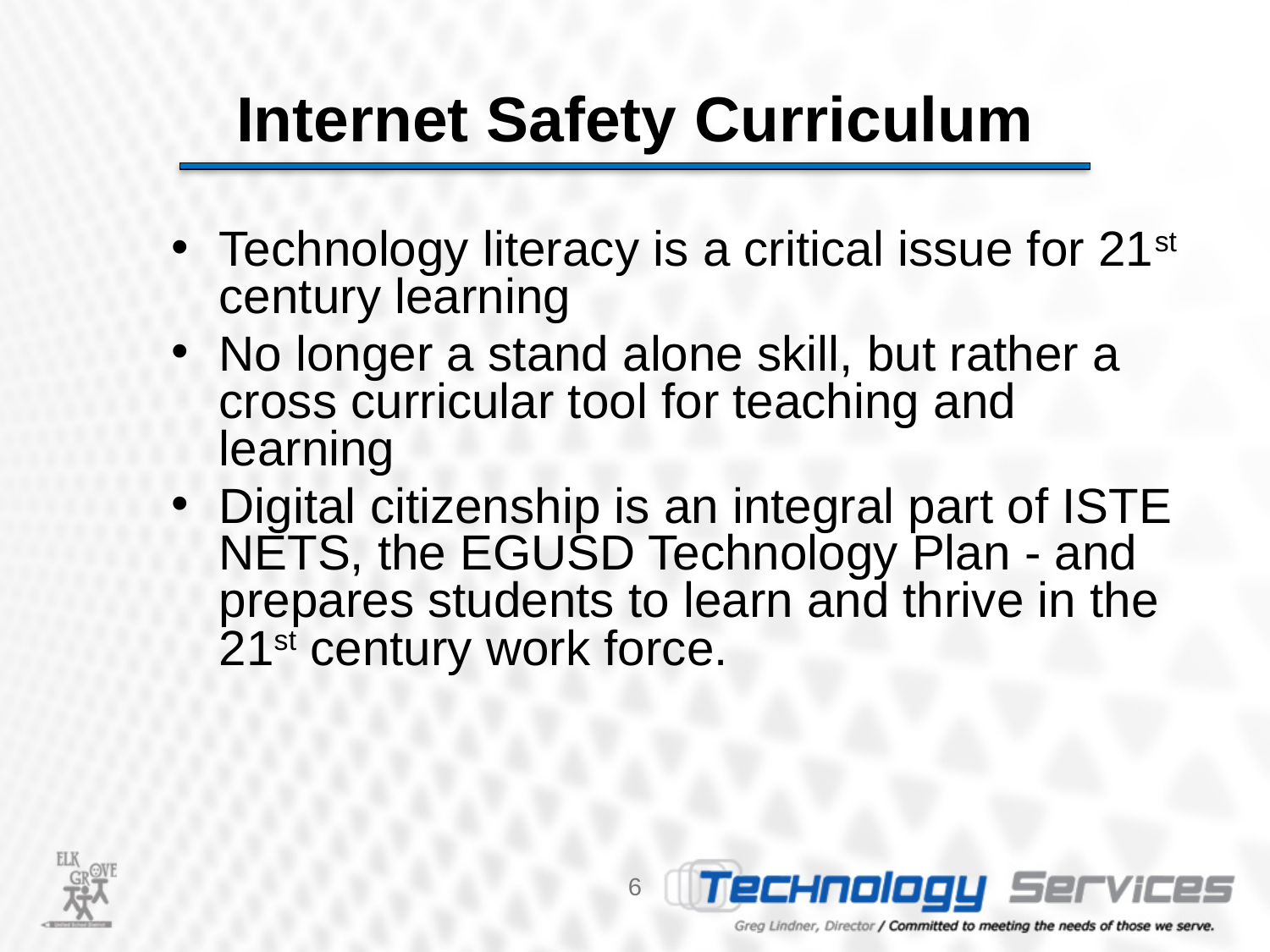

# Internet Safety Curriculum

Technology literacy is a critical issue for 21st century learning
No longer a stand alone skill, but rather a cross curricular tool for teaching and learning
Digital citizenship is an integral part of ISTE NETS, the EGUSD Technology Plan - and prepares students to learn and thrive in the 21st century work force.
6